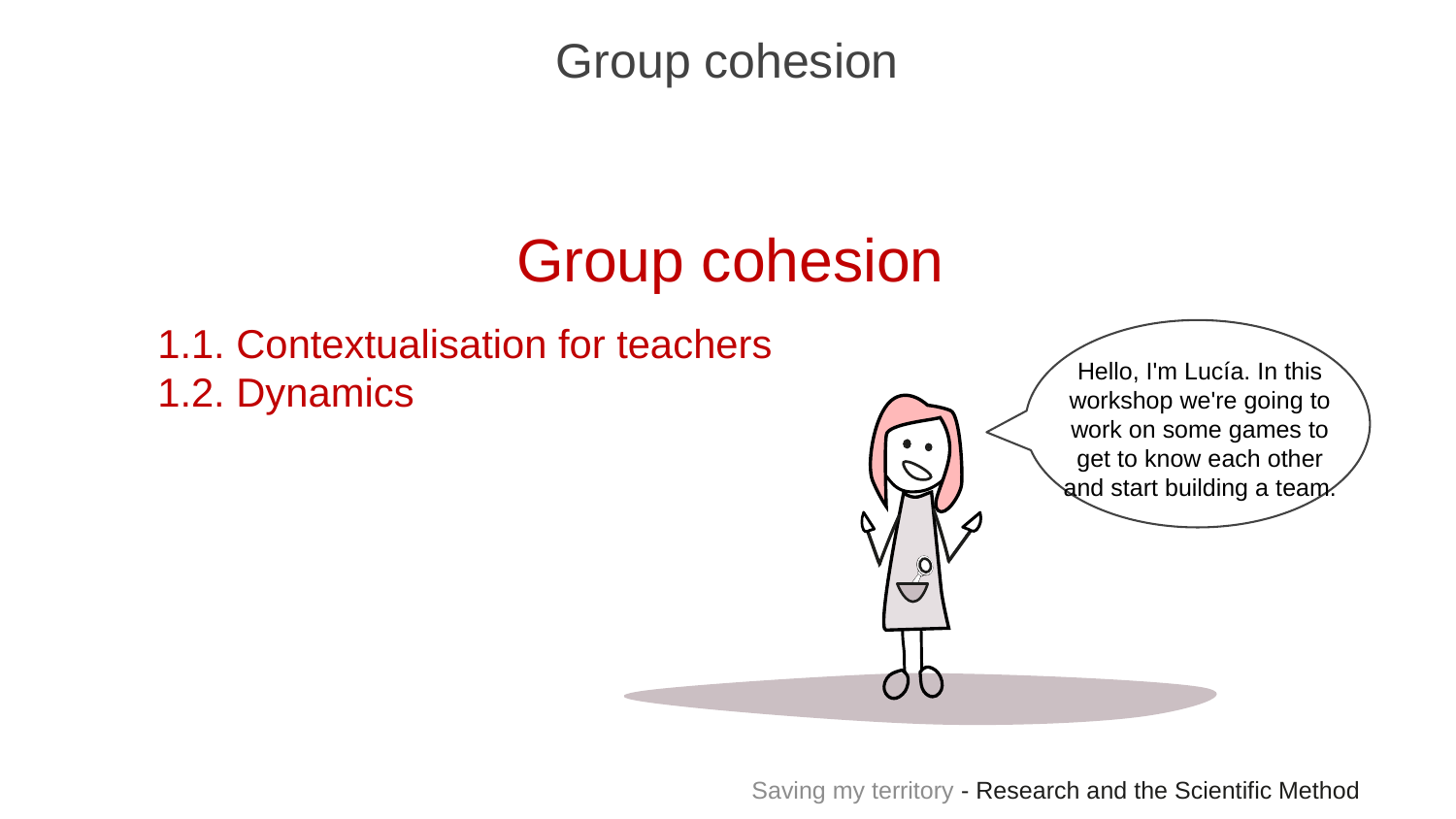

# Group cohesion
I
Group cohesion
1.1. Contextualisation for teachers
1.2. Dynamics

Hello, I'm Lucía. In this workshop we're going to work on some games to get to know each other and start building a team.

Saving my territory - Research and the Scientific Method